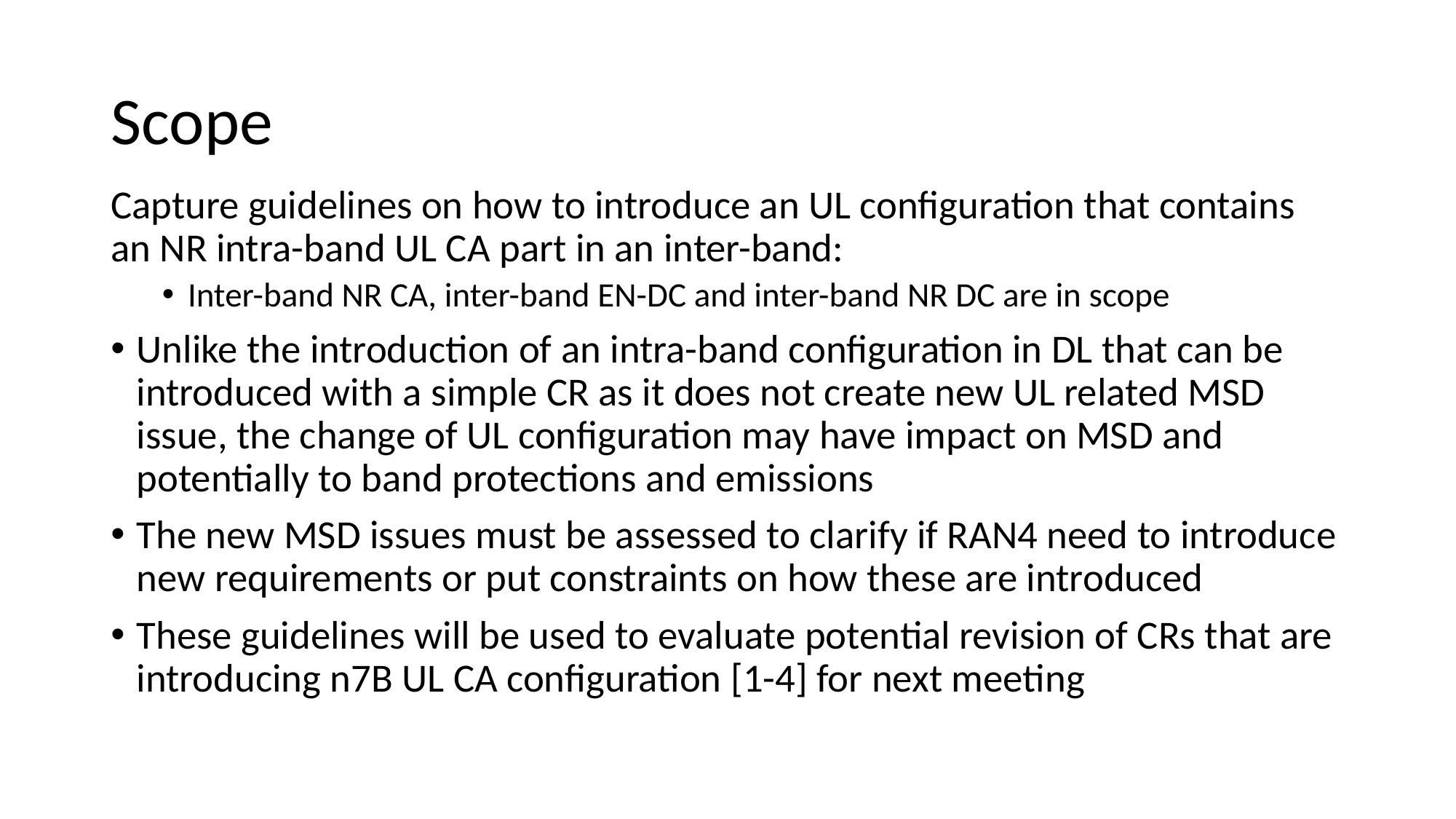

# Scope
Capture guidelines on how to introduce an UL configuration that contains an NR intra-band UL CA part in an inter-band:
Inter-band NR CA, inter-band EN-DC and inter-band NR DC are in scope
Unlike the introduction of an intra-band configuration in DL that can be introduced with a simple CR as it does not create new UL related MSD issue, the change of UL configuration may have impact on MSD and potentially to band protections and emissions
The new MSD issues must be assessed to clarify if RAN4 need to introduce new requirements or put constraints on how these are introduced
These guidelines will be used to evaluate potential revision of CRs that are introducing n7B UL CA configuration [1-4] for next meeting